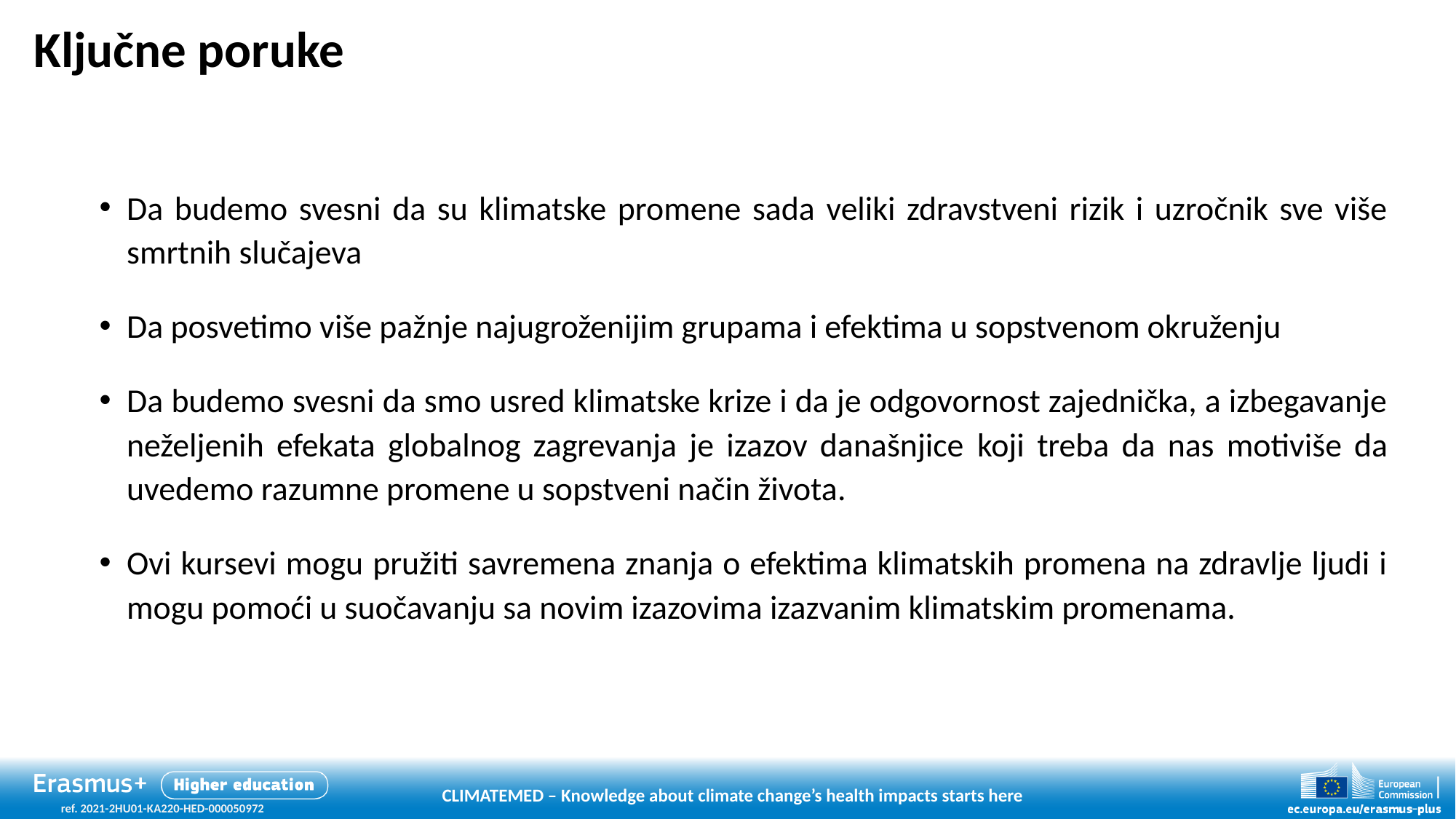

# Ključne poruke
Da budemo svesni da su klimatske promene sada veliki zdravstveni rizik i uzročnik sve više smrtnih slučajeva
Da posvetimo više pažnje najugroženijim grupama i efektima u sopstvenom okruženju
Da budemo svesni da smo usred klimatske krize i da je odgovornost zajednička, a izbegavanje neželjenih efekata globalnog zagrevanja je izazov današnjice koji treba da nas motiviše da uvedemo razumne promene u sopstveni način života.
Ovi kursevi mogu pružiti savremena znanja o efektima klimatskih promena na zdravlje ljudi i mogu pomoći u suočavanju sa novim izazovima izazvanim klimatskim promenama.